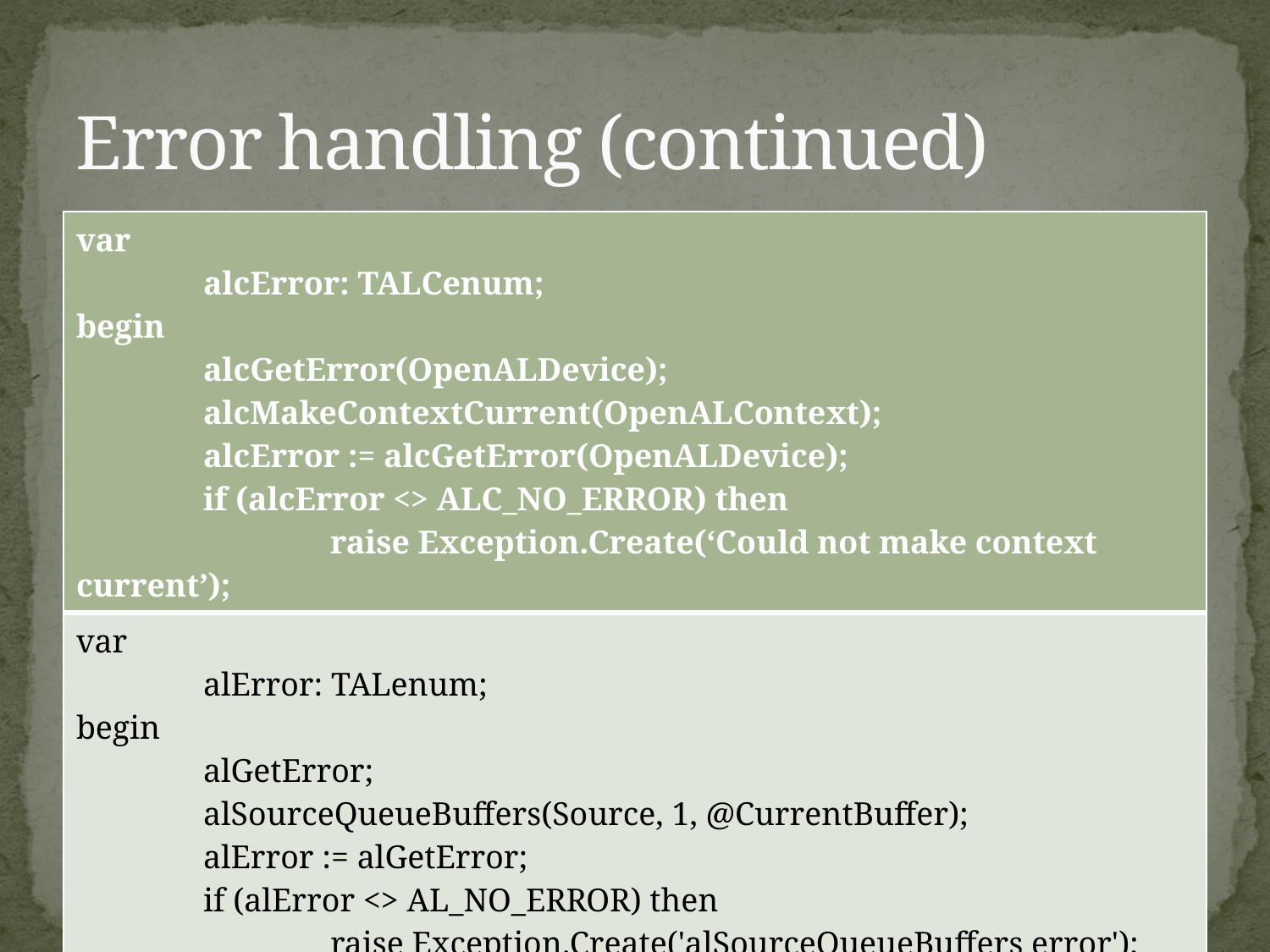

# Error handling (continued)
| var alcError: TALCenum; begin alcGetError(OpenALDevice); alcMakeContextCurrent(OpenALContext); alcError := alcGetError(OpenALDevice); if (alcError <> ALC\_NO\_ERROR) then raise Exception.Create(‘Could not make context current’); |
| --- |
| var alError: TALenum; begin alGetError; alSourceQueueBuffers(Source, 1, @CurrentBuffer); alError := alGetError; if (alError <> AL\_NO\_ERROR) then raise Exception.Create('alSourceQueueBuffers error'); |